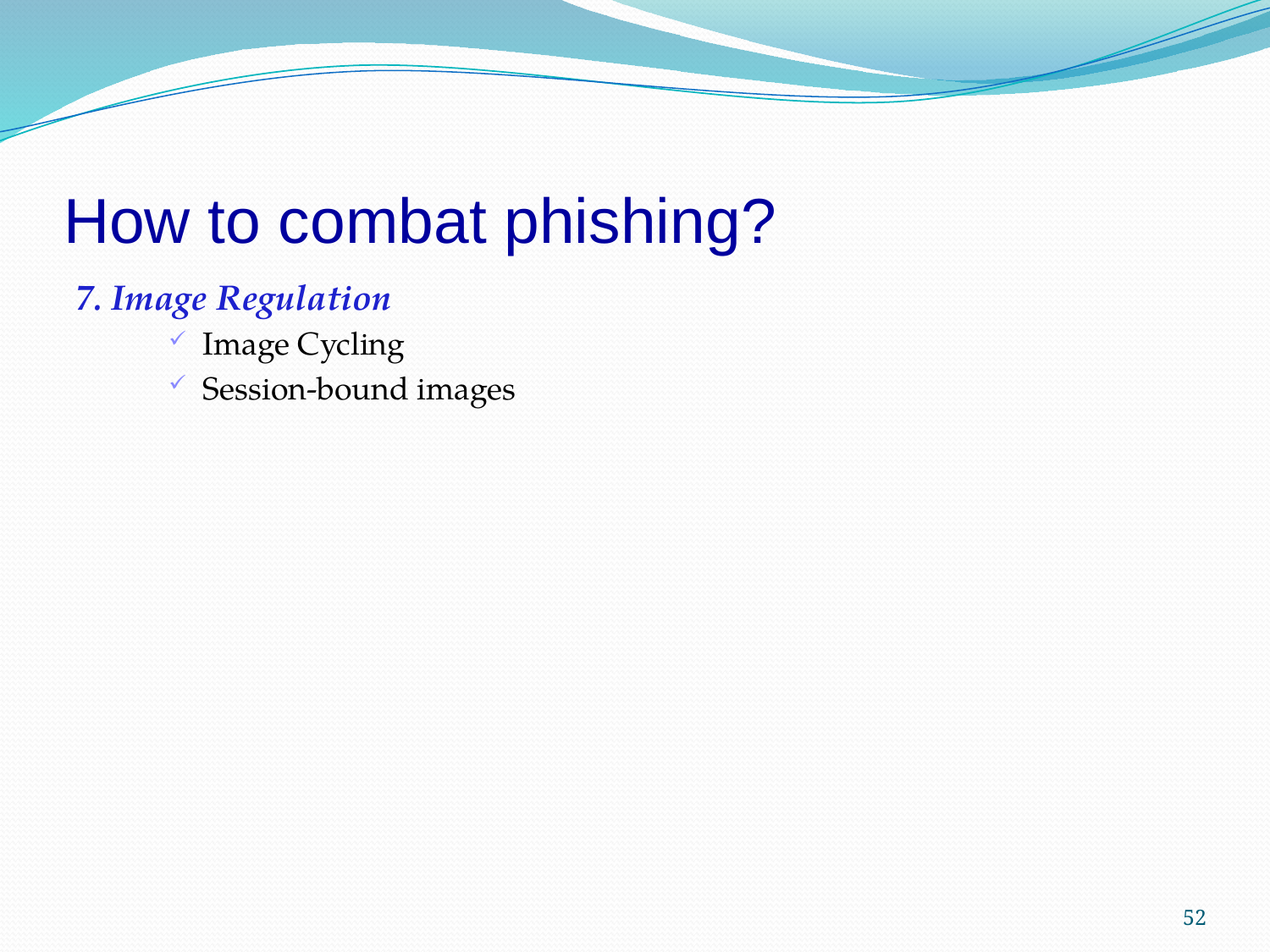

# How to combat phishing?
7. Image Regulation
Image Cycling
Session-bound images

52